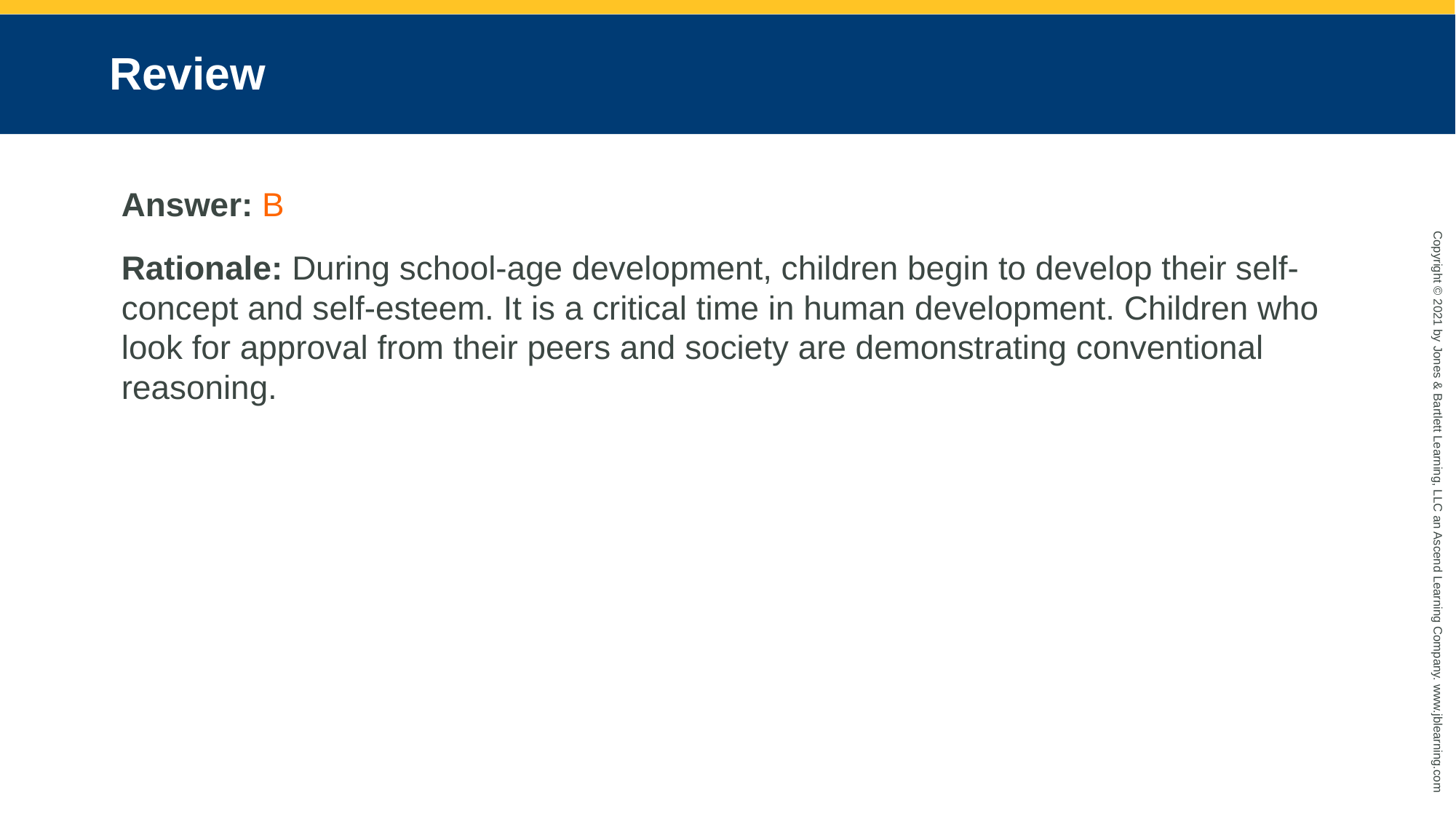

# Review
Answer: B
Rationale: During school-age development, children begin to develop their self-concept and self-esteem. It is a critical time in human development. Children who look for approval from their peers and society are demonstrating conventional reasoning.